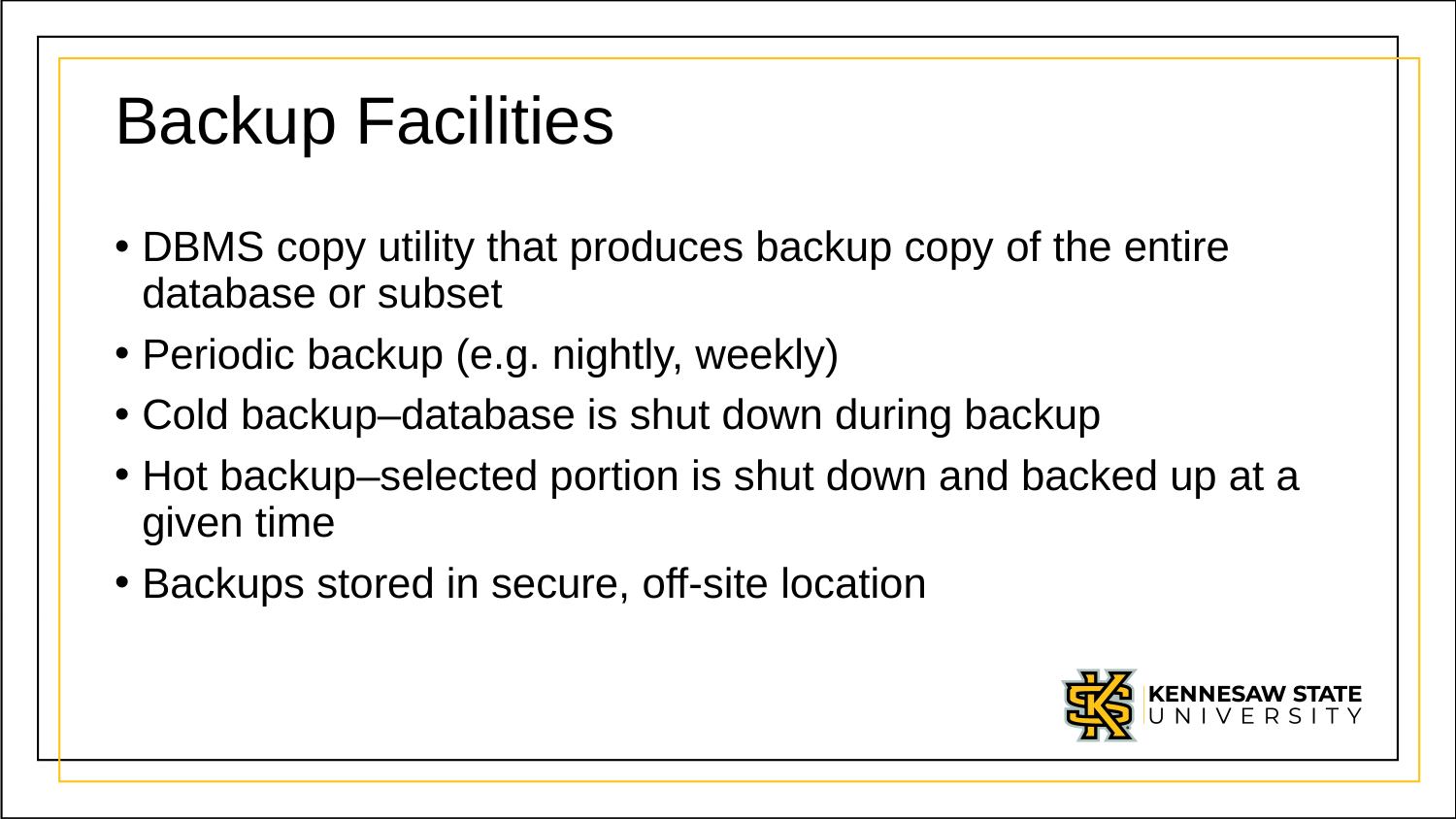

# Backup Facilities
DBMS copy utility that produces backup copy of the entire database or subset
Periodic backup (e.g. nightly, weekly)
Cold backup–database is shut down during backup
Hot backup–selected portion is shut down and backed up at a given time
Backups stored in secure, off-site location